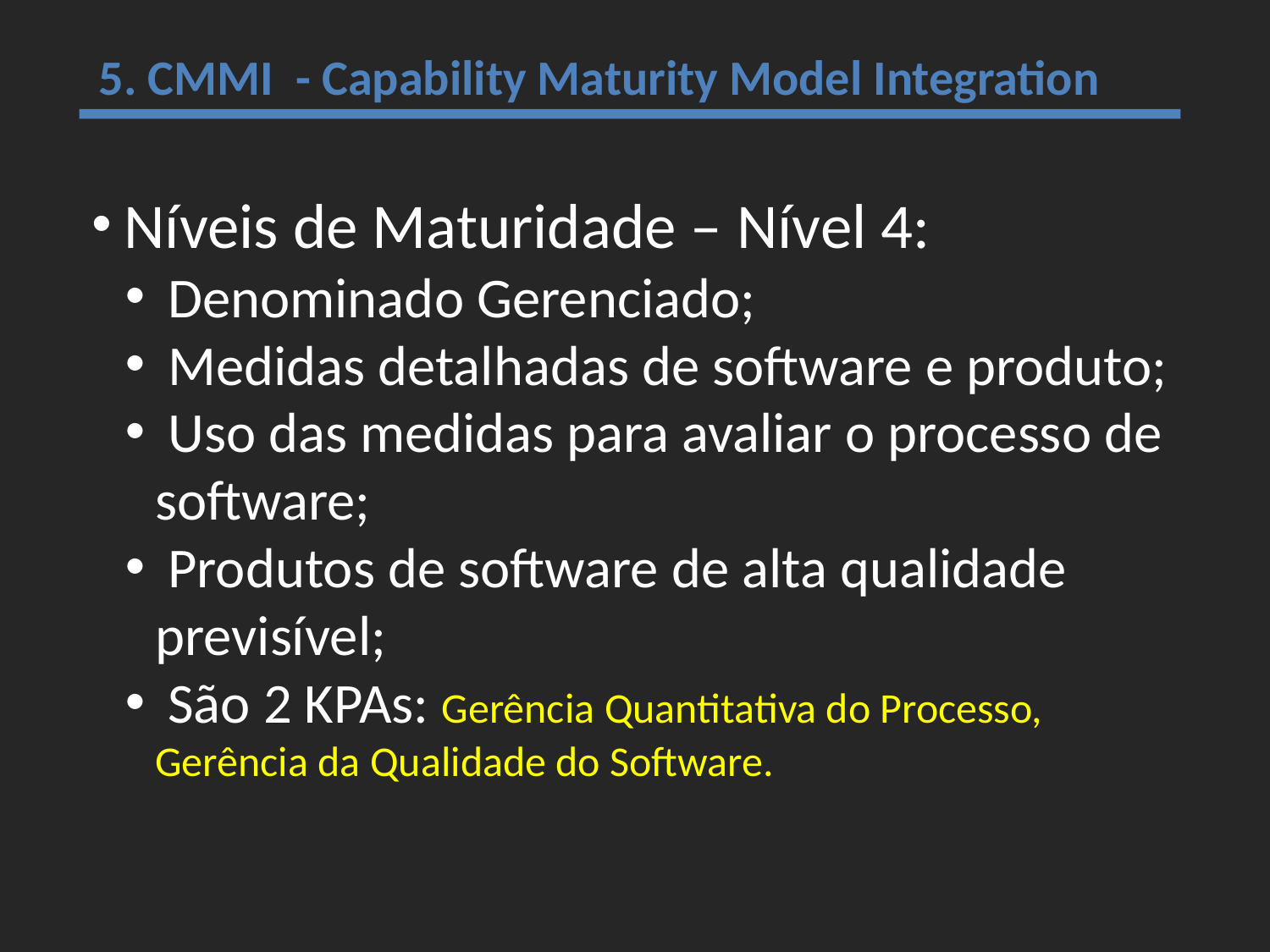

5. CMMI  - Capability Maturity Model Integration

 Níveis de Maturidade – Nível 4:
 Denominado Gerenciado;
 Medidas detalhadas de software e produto;
 Uso das medidas para avaliar o processo de software;
 Produtos de software de alta qualidade previsível;
 São 2 KPAs: Gerência Quantitativa do Processo, Gerência da Qualidade do Software.